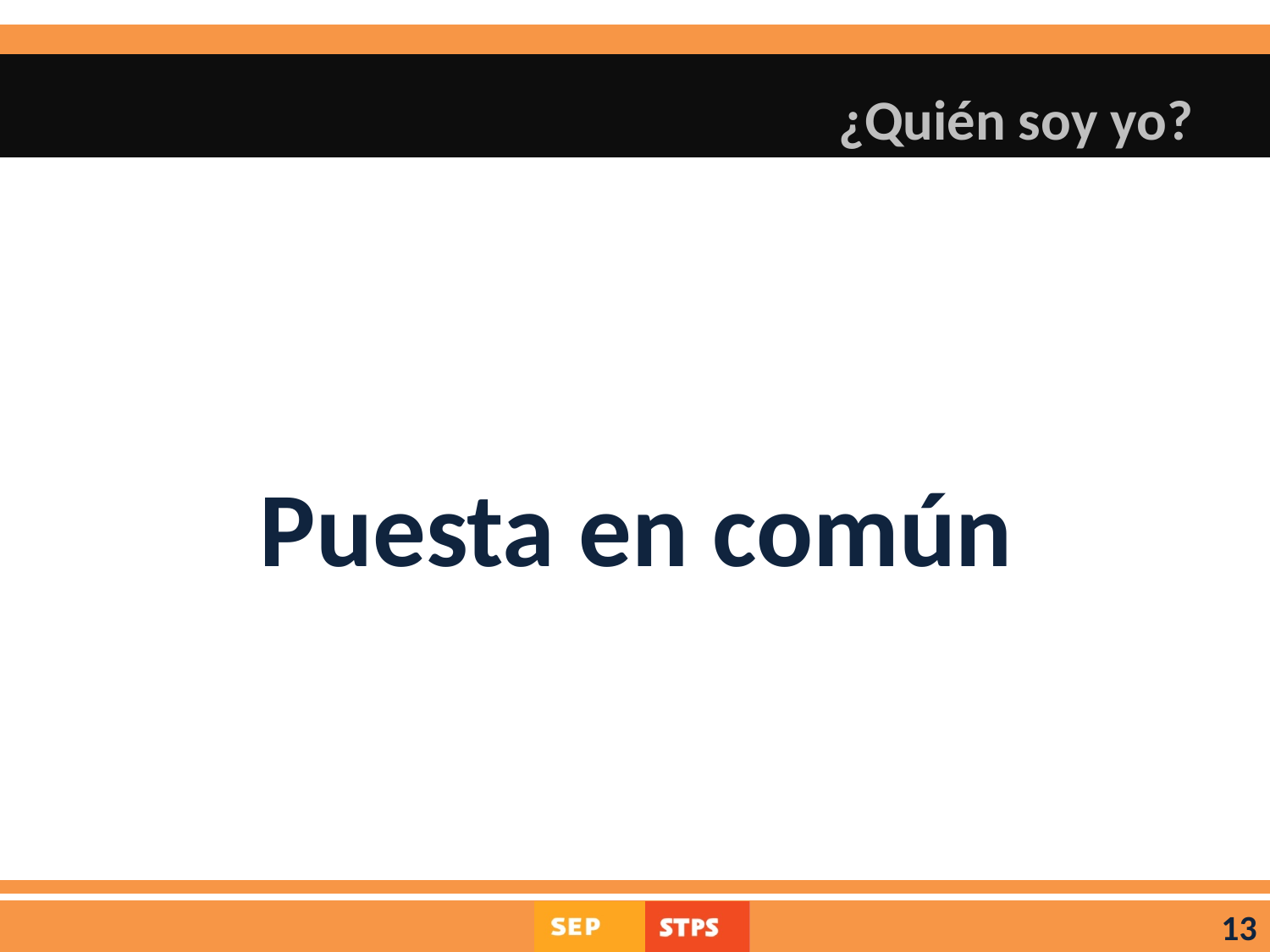

# ¿Quién soy yo?
Puesta en común

13